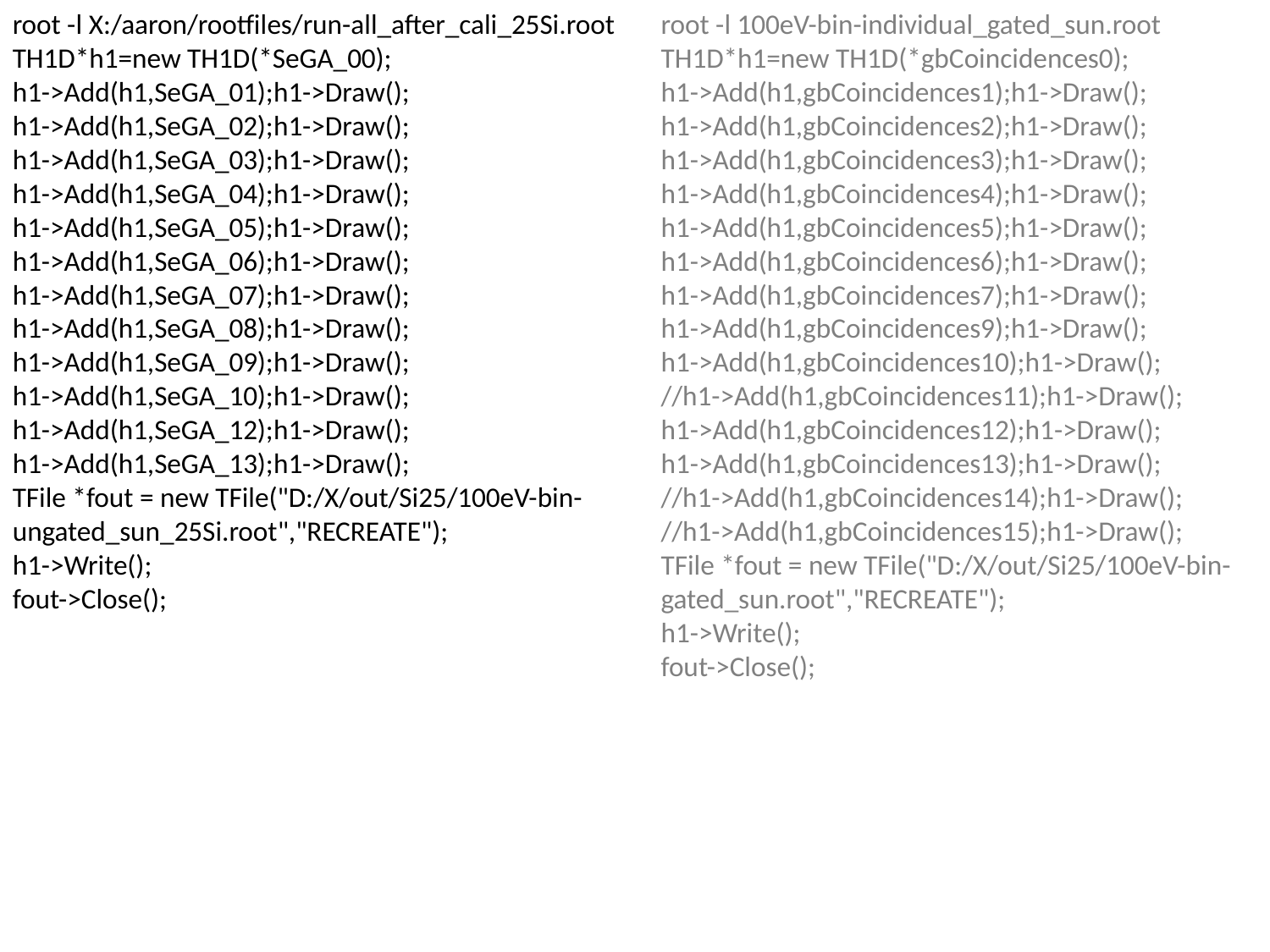

root -l X:/aaron/rootfiles/run-all_after_cali_25Si.root
TH1D*h1=new TH1D(*SeGA_00);
h1->Add(h1,SeGA_01);h1->Draw();
h1->Add(h1,SeGA_02);h1->Draw();
h1->Add(h1,SeGA_03);h1->Draw();
h1->Add(h1,SeGA_04);h1->Draw();
h1->Add(h1,SeGA_05);h1->Draw();
h1->Add(h1,SeGA_06);h1->Draw();
h1->Add(h1,SeGA_07);h1->Draw();
h1->Add(h1,SeGA_08);h1->Draw();
h1->Add(h1,SeGA_09);h1->Draw();
h1->Add(h1,SeGA_10);h1->Draw();
h1->Add(h1,SeGA_12);h1->Draw();
h1->Add(h1,SeGA_13);h1->Draw();
TFile *fout = new TFile("D:/X/out/Si25/100eV-bin-ungated_sun_25Si.root","RECREATE");
h1->Write();
fout->Close();
root -l 100eV-bin-individual_gated_sun.root
TH1D*h1=new TH1D(*gbCoincidences0);
h1->Add(h1,gbCoincidences1);h1->Draw();
h1->Add(h1,gbCoincidences2);h1->Draw();
h1->Add(h1,gbCoincidences3);h1->Draw();
h1->Add(h1,gbCoincidences4);h1->Draw();
h1->Add(h1,gbCoincidences5);h1->Draw();
h1->Add(h1,gbCoincidences6);h1->Draw();
h1->Add(h1,gbCoincidences7);h1->Draw();
h1->Add(h1,gbCoincidences9);h1->Draw();
h1->Add(h1,gbCoincidences10);h1->Draw();
//h1->Add(h1,gbCoincidences11);h1->Draw();
h1->Add(h1,gbCoincidences12);h1->Draw();
h1->Add(h1,gbCoincidences13);h1->Draw();
//h1->Add(h1,gbCoincidences14);h1->Draw();
//h1->Add(h1,gbCoincidences15);h1->Draw();
TFile *fout = new TFile("D:/X/out/Si25/100eV-bin-gated_sun.root","RECREATE");
h1->Write();
fout->Close();